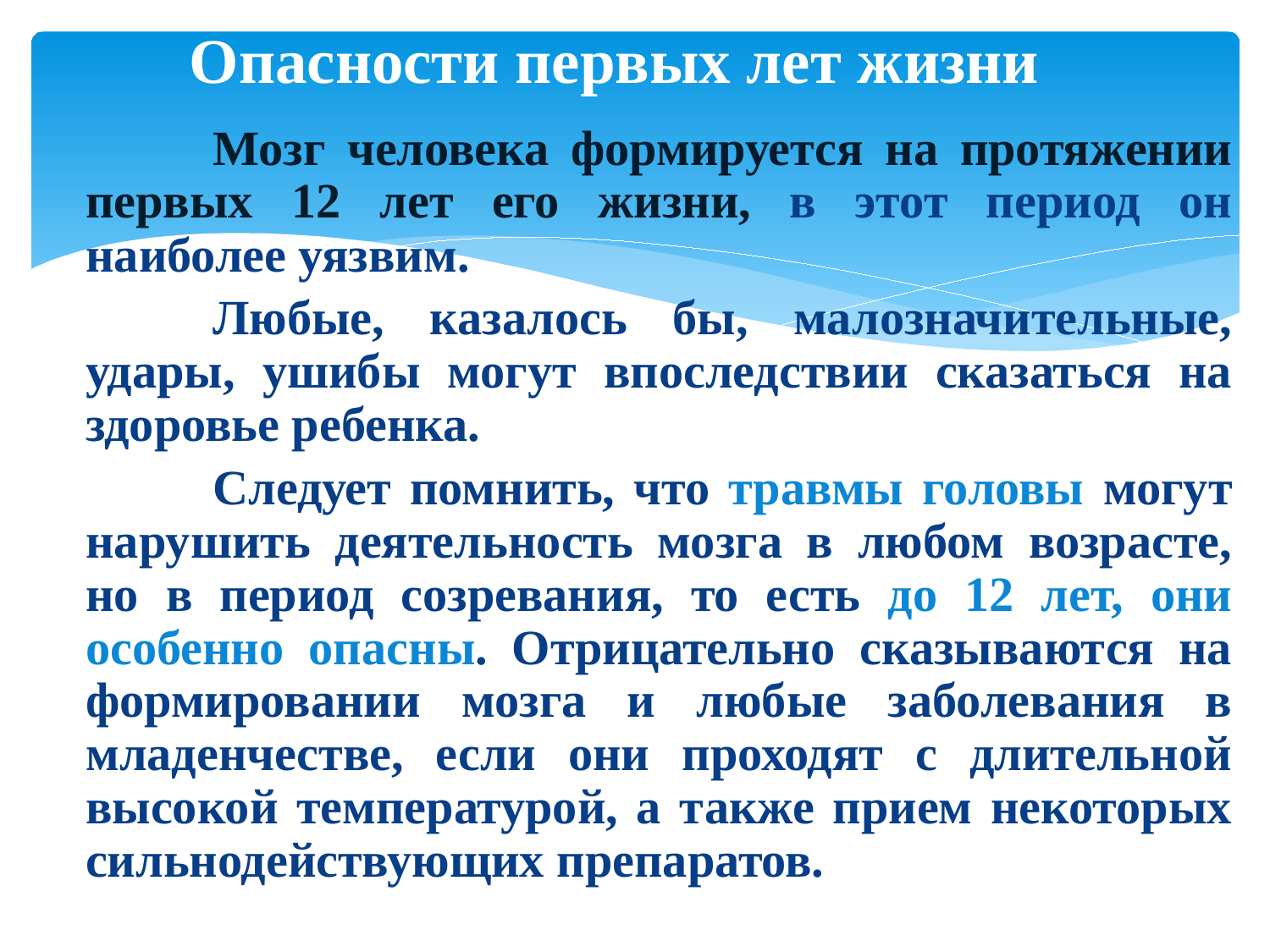

# Опасности первых лет жизни
		Мозг человека формируется на протяжении первых 12 лет его жизни, в этот период он наиболее уязвим.
		Любые, казалось бы, малозначительные, удары, ушибы могут впоследствии сказаться на здоровье ребенка.
		Следует помнить, что травмы головы могут нарушить деятельность мозга в любом возрасте, но в период созревания, то есть до 12 лет, они особенно опасны. Отрицательно сказываются на формировании мозга и любые заболевания в младенчестве, если они проходят с длительной высокой температурой, а также прием некоторых сильнодействующих препаратов.